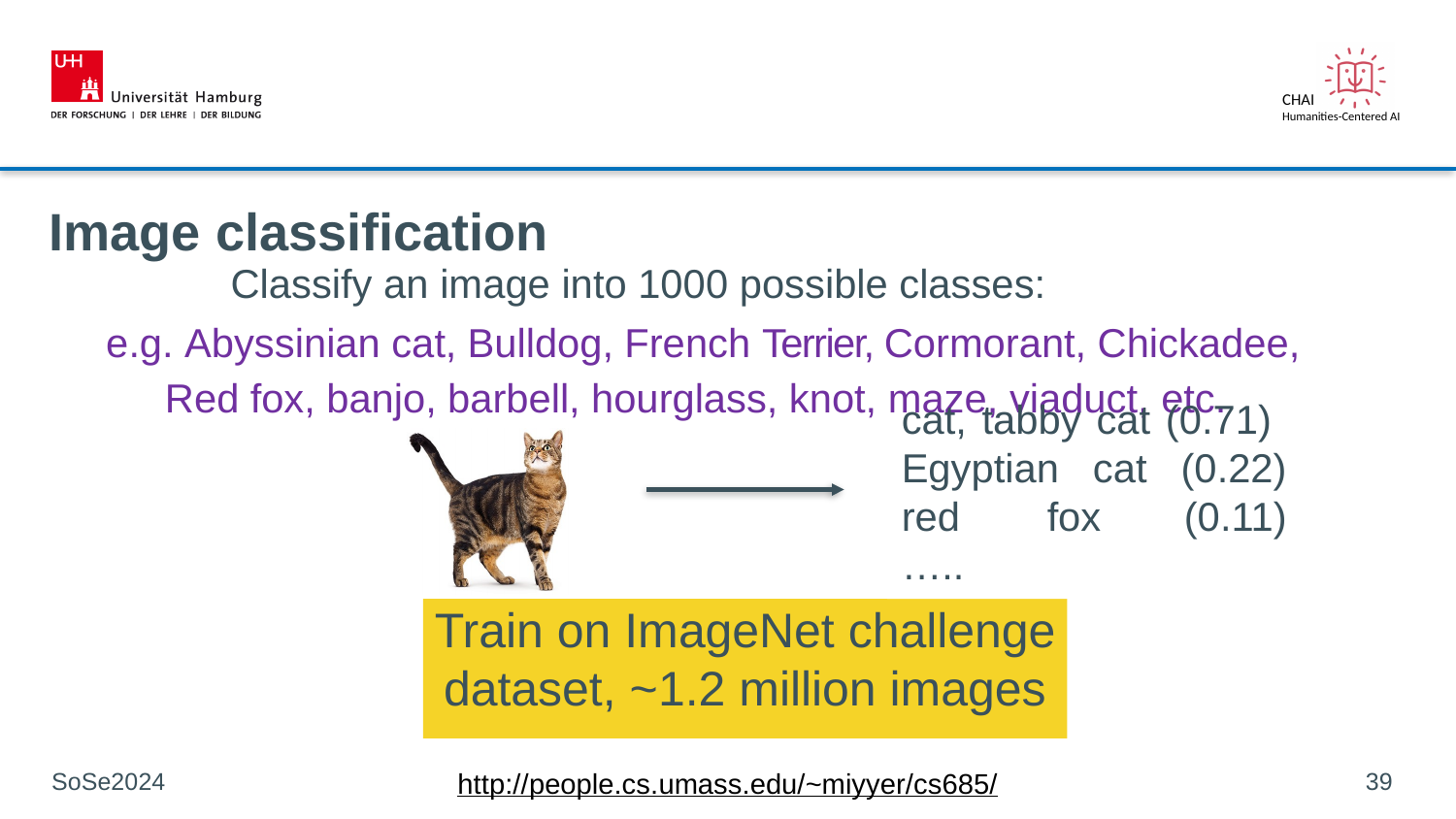

# Image classification
Classify an image into 1000 possible classes:
e.g. Abyssinian cat, Bulldog, French Terrier, Cormorant, Chickadee,
Red fox, banjo, barbell, hourglass, knot, maze, viaduct, etc.

cat, tabby cat (0.71)  Egyptian cat (0.22) red	fox (0.11) …..

Train on ImageNet challenge dataset, ~1.2 million images

http://people.cs.umass.edu/~miyyer/cs685/
SoSe2024
39